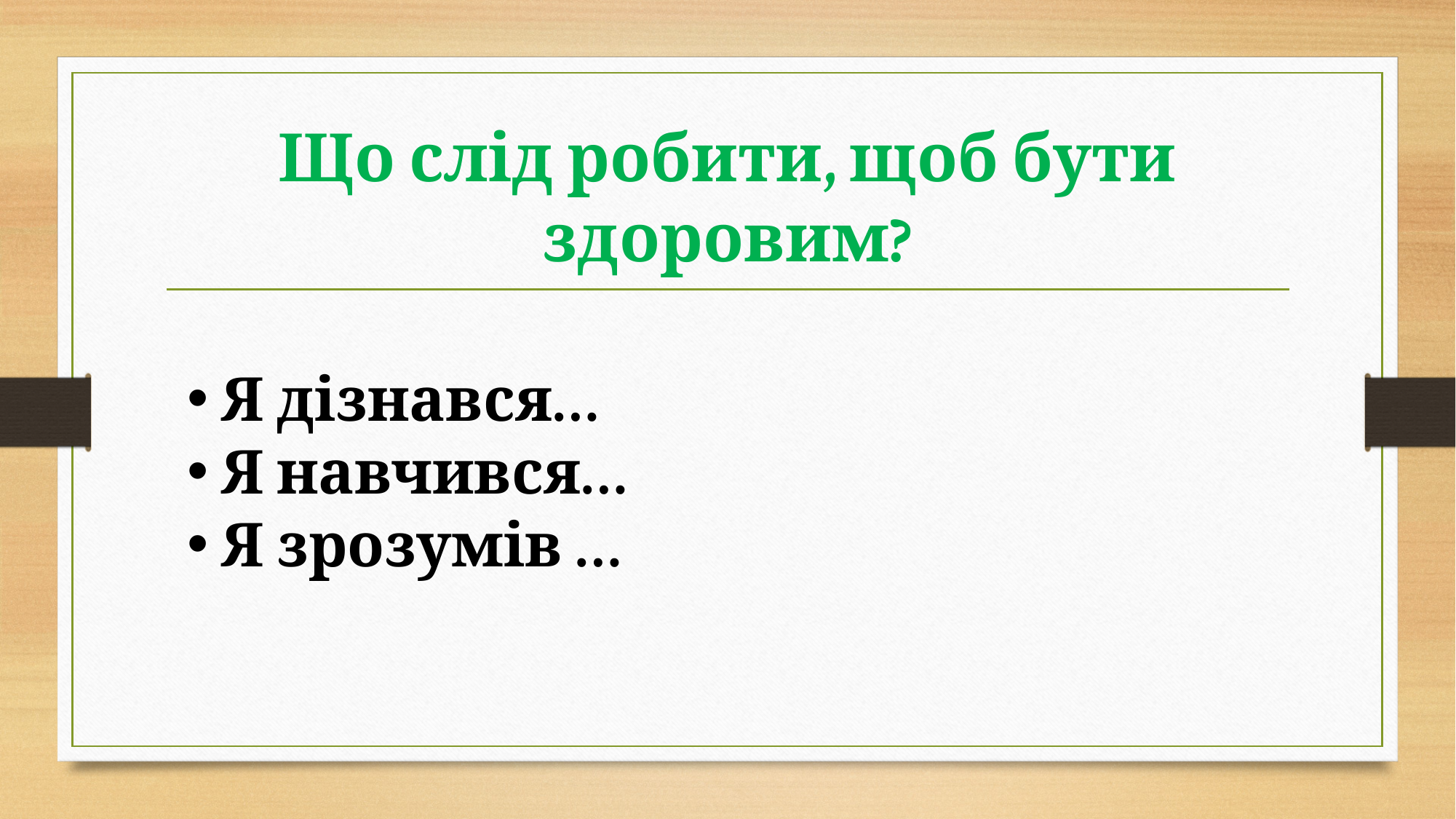

# Що слід робити, щоб бути здоровим?
Я дізнався…
Я навчився…
Я зрозумів …